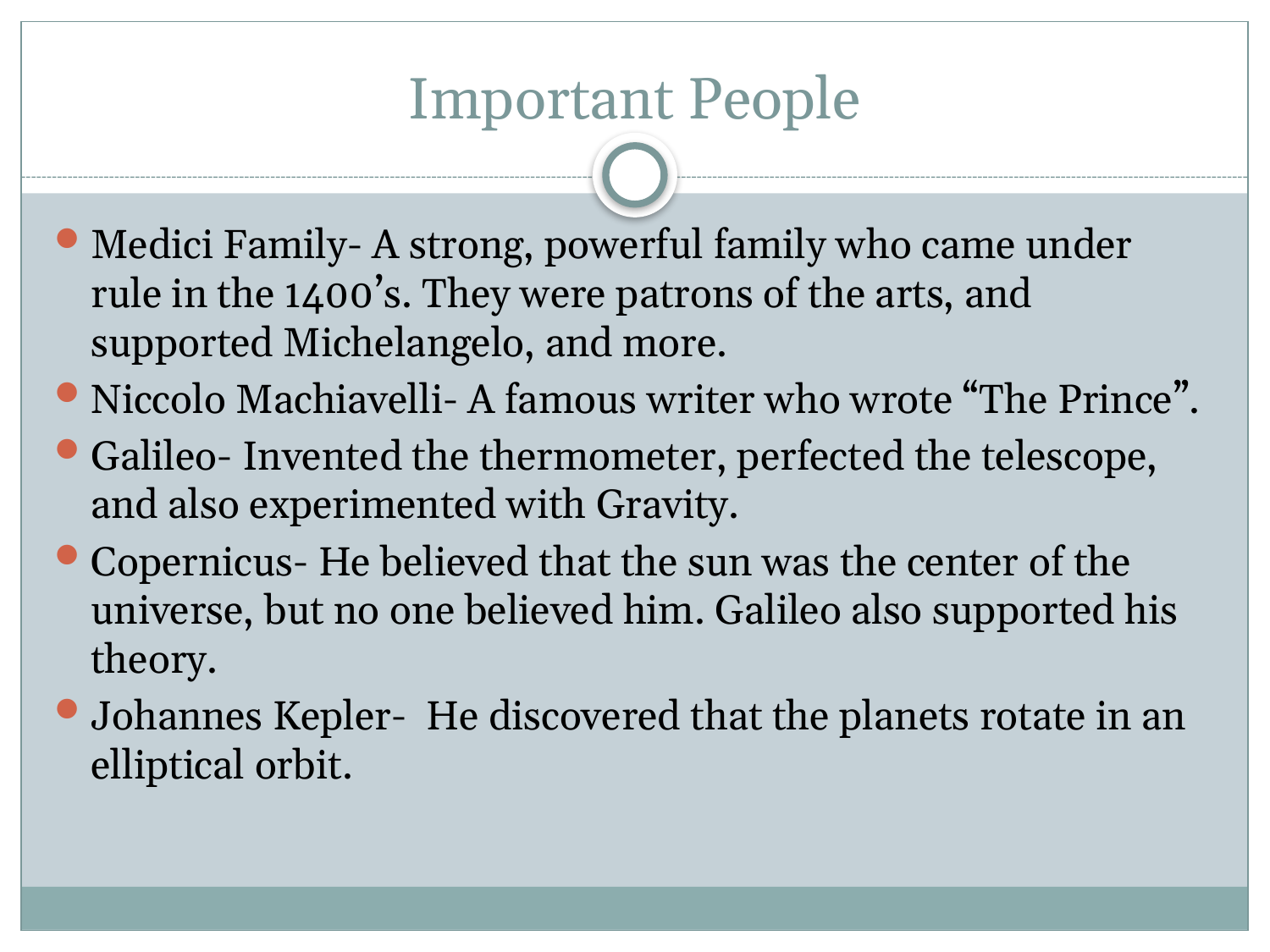

# Important People
Medici Family- A strong, powerful family who came under rule in the 1400’s. They were patrons of the arts, and supported Michelangelo, and more.
Niccolo Machiavelli- A famous writer who wrote “The Prince”.
Galileo- Invented the thermometer, perfected the telescope, and also experimented with Gravity.
Copernicus- He believed that the sun was the center of the universe, but no one believed him. Galileo also supported his theory.
Johannes Kepler-  He discovered that the planets rotate in an elliptical orbit.